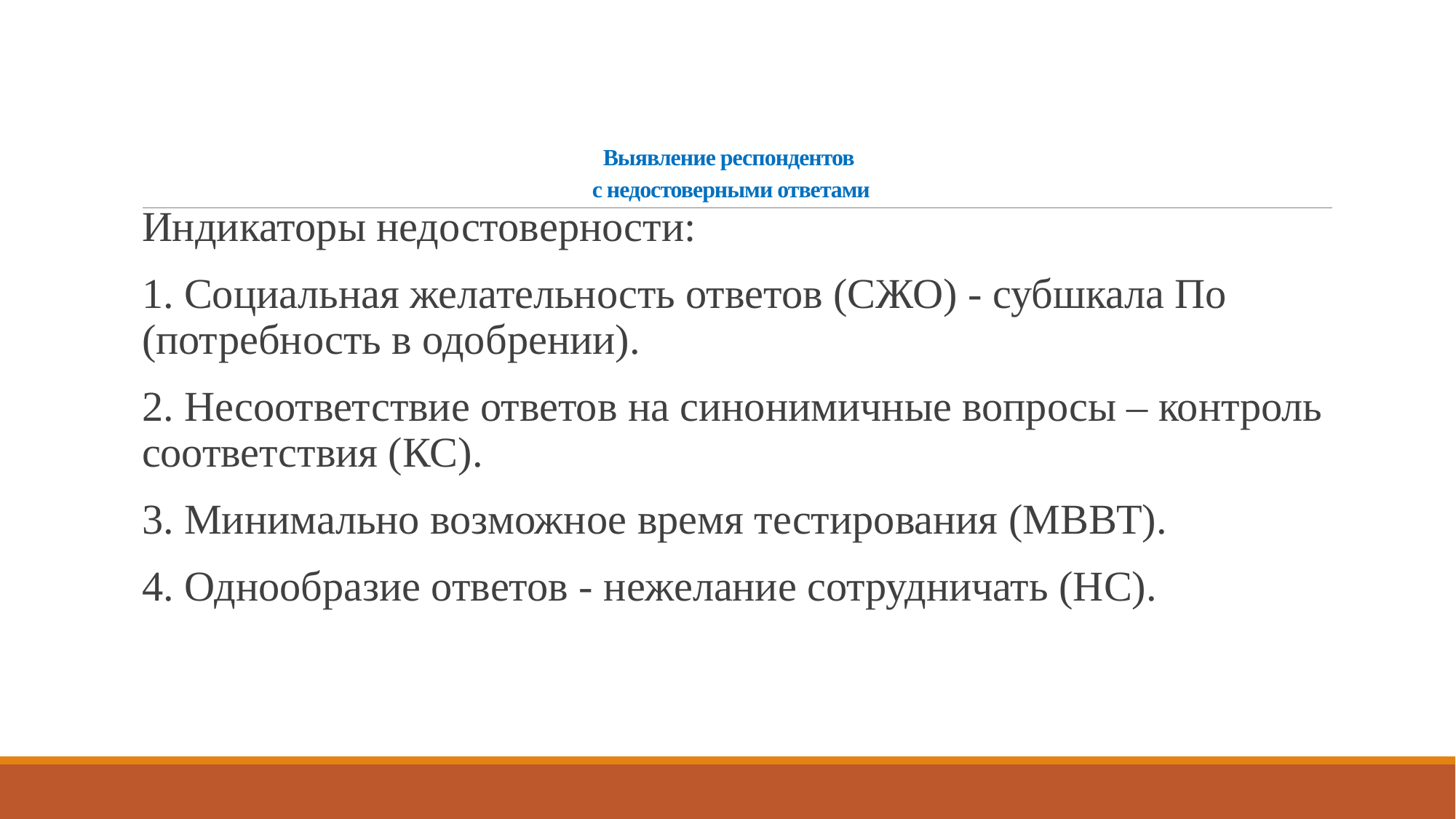

# Выявление респондентов с недостоверными ответами
Индикаторы недостоверности:
1. Социальная желательность ответов (СЖО) - субшкала По (потребность в одобрении).
2. Несоответствие ответов на синонимичные вопросы – контроль соответствия (КС).
3. Минимально возможное время тестирования (МВВТ).
4. Однообразие ответов - нежелание сотрудничать (НС).